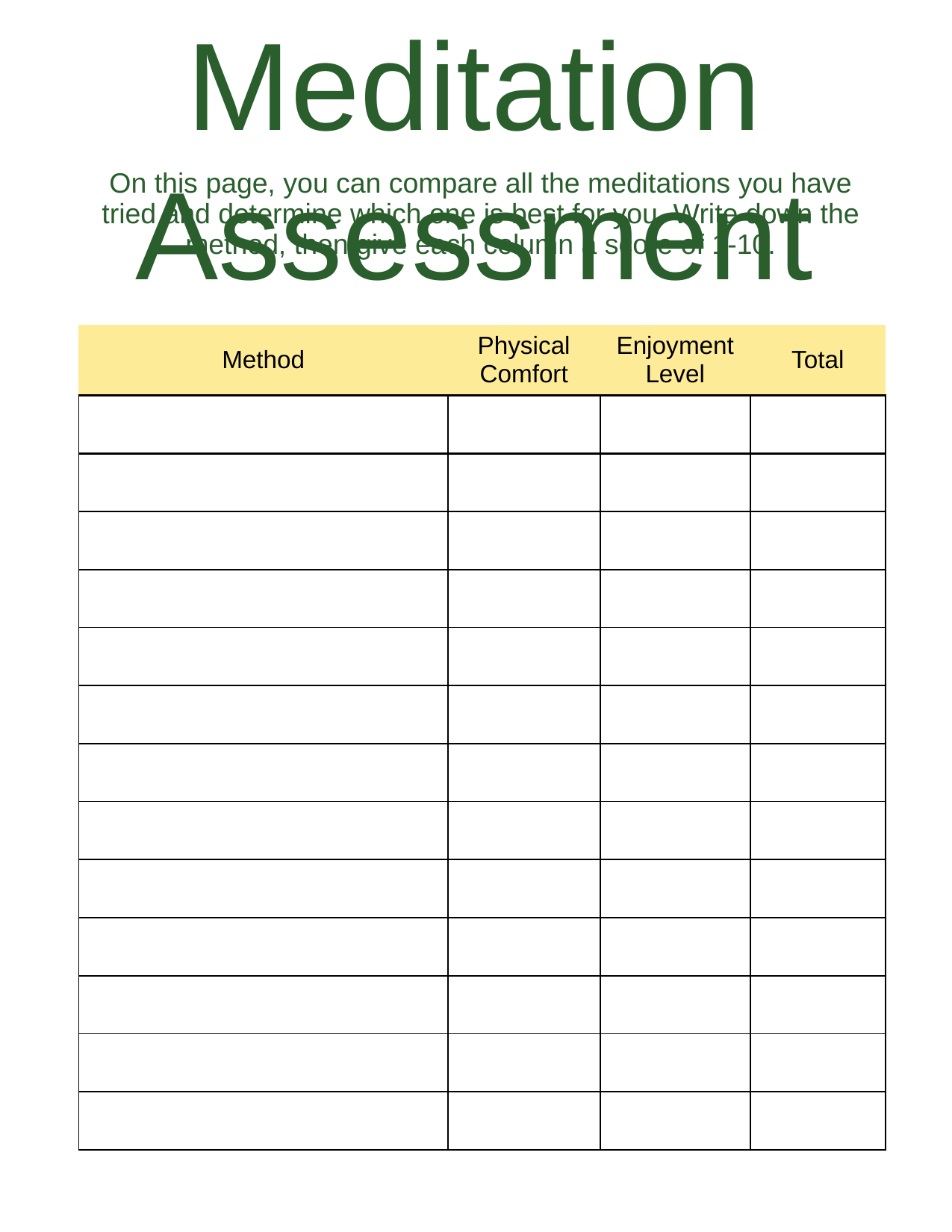

Meditation Assessment
On this page, you can compare all the meditations you have tried and determine which one is best for you. Write down the method, then give each column a score of 1-10.
| Method | Physical Comfort | Enjoyment Level | Total |
| --- | --- | --- | --- |
|  |  |  |  |
|  |  |  |  |
|  |  |  |  |
|  |  |  |  |
|  |  |  |  |
|  |  |  |  |
|  |  |  |  |
|  |  |  |  |
|  |  |  |  |
|  |  |  |  |
|  |  |  |  |
|  |  |  |  |
|  |  |  |  |